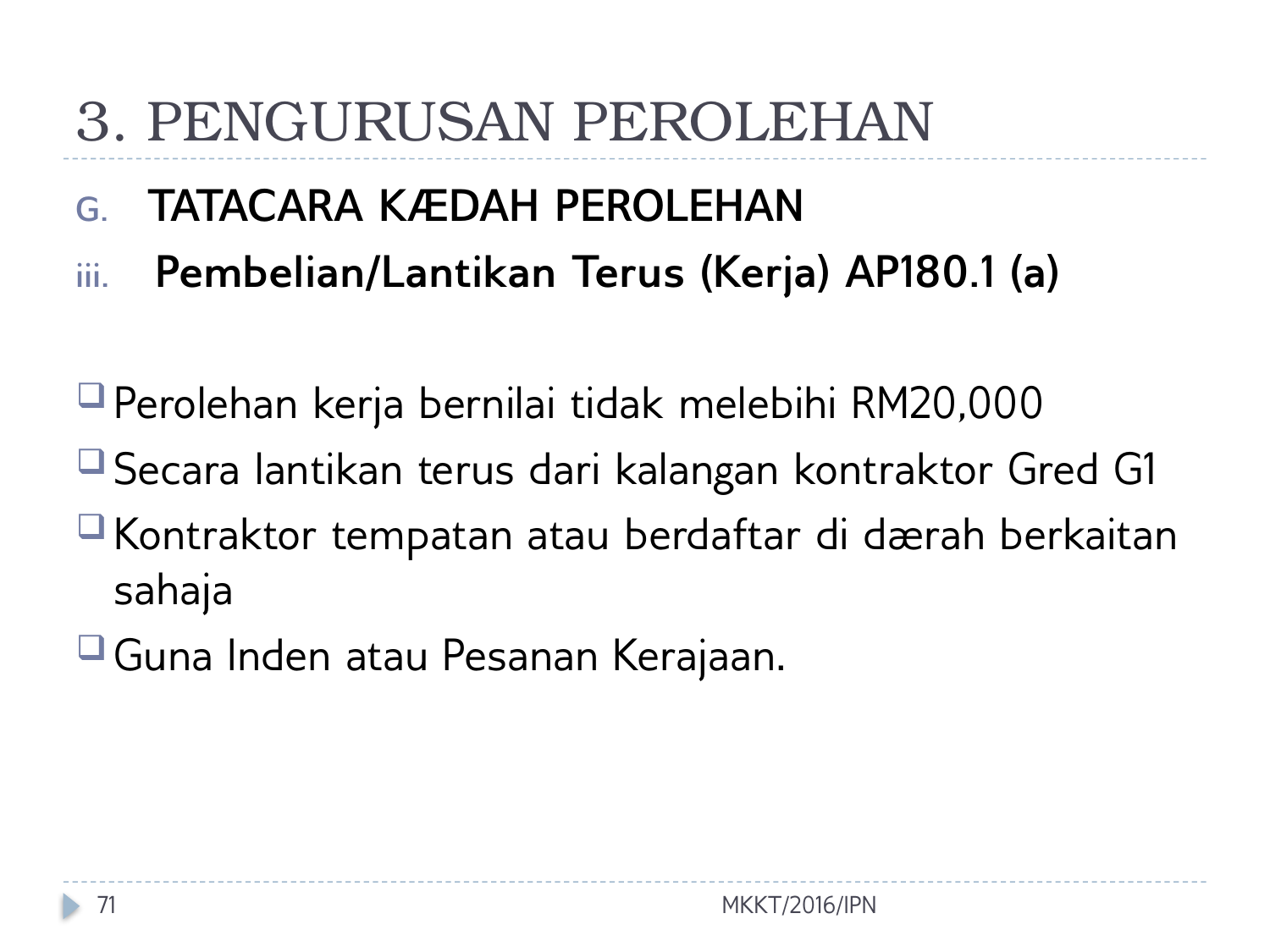

# 3. PENGURUSAN PEROLEHAN
TATACARA KAEDAH PEROLEHAN
Pembelian/Lantikan Terus (Kerja) AP180.1 (a)

Perolehan kerja bernilai tidak melebihi RM20,000
Secara lantikan terus dari kalangan kontraktor Gred G1
Kontraktor tempatan atau berdaftar di daerah berkaitan sahaja
Guna Inden atau Pesanan Kerajaan.
71
MKKT/2016/IPN